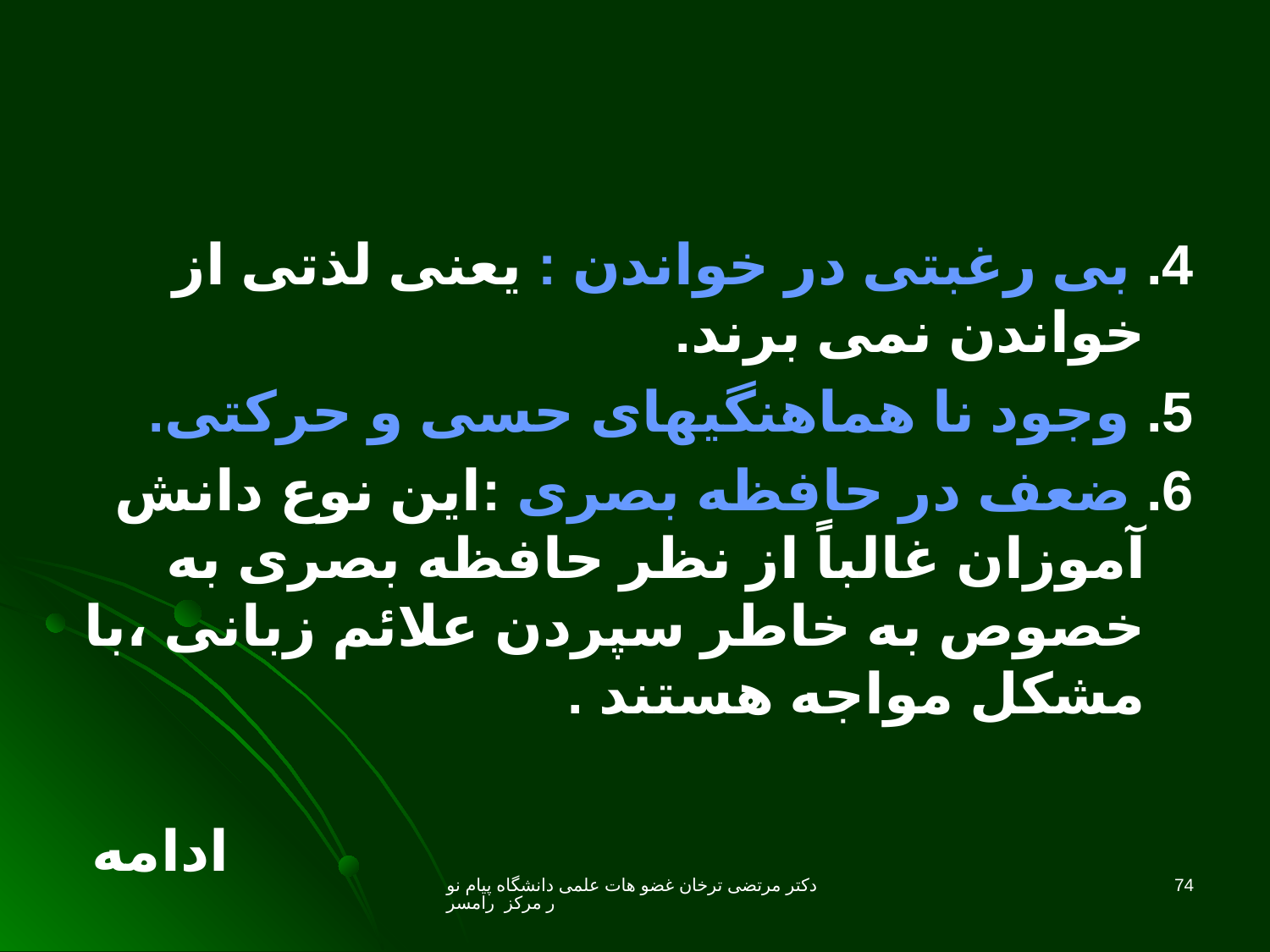

4. بی رغبتی در خواندن : یعنی لذتی از خواندن نمی برند.
5. وجود نا هماهنگیهای حسی و حرکتی.
6. ضعف در حافظه بصری :این نوع دانش آموزان غالباً از نظر حافظه بصری به خصوص به خاطر سپردن علائم زبانی ،با مشکل مواجه هستند .

ادامه
دکتر مرتضی ترخان غضو هات علمی دانشگاه پیام نور مرکز رامسر
74